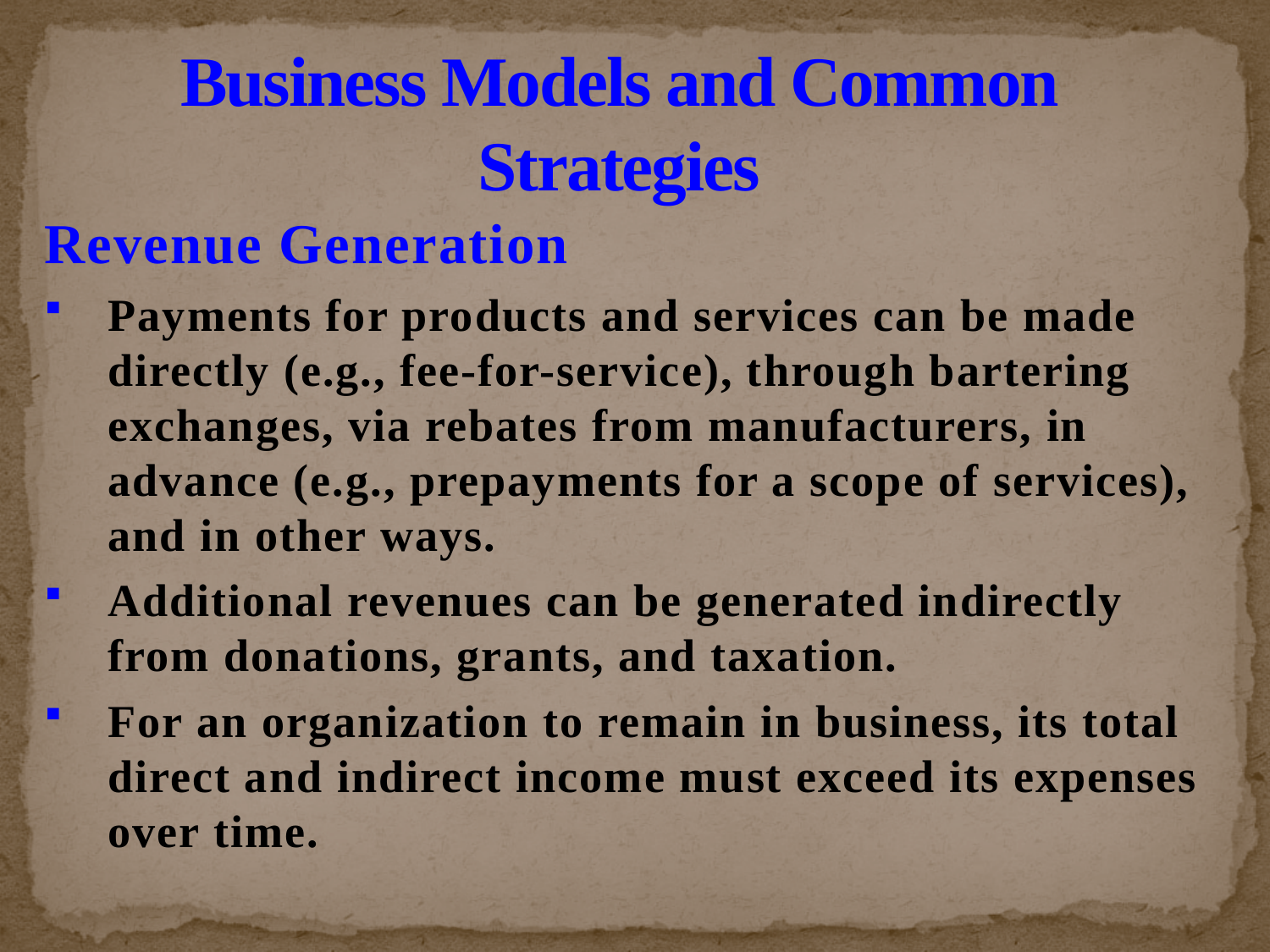

# Business Models and Common Strategies
Revenue Generation
Payments for products and services can be made directly (e.g., fee-for-service), through bartering exchanges, via rebates from manufacturers, in advance (e.g., prepayments for a scope of services), and in other ways.
Additional revenues can be generated indirectly from donations, grants, and taxation.
For an organization to remain in business, its total direct and indirect income must exceed its expenses over time.